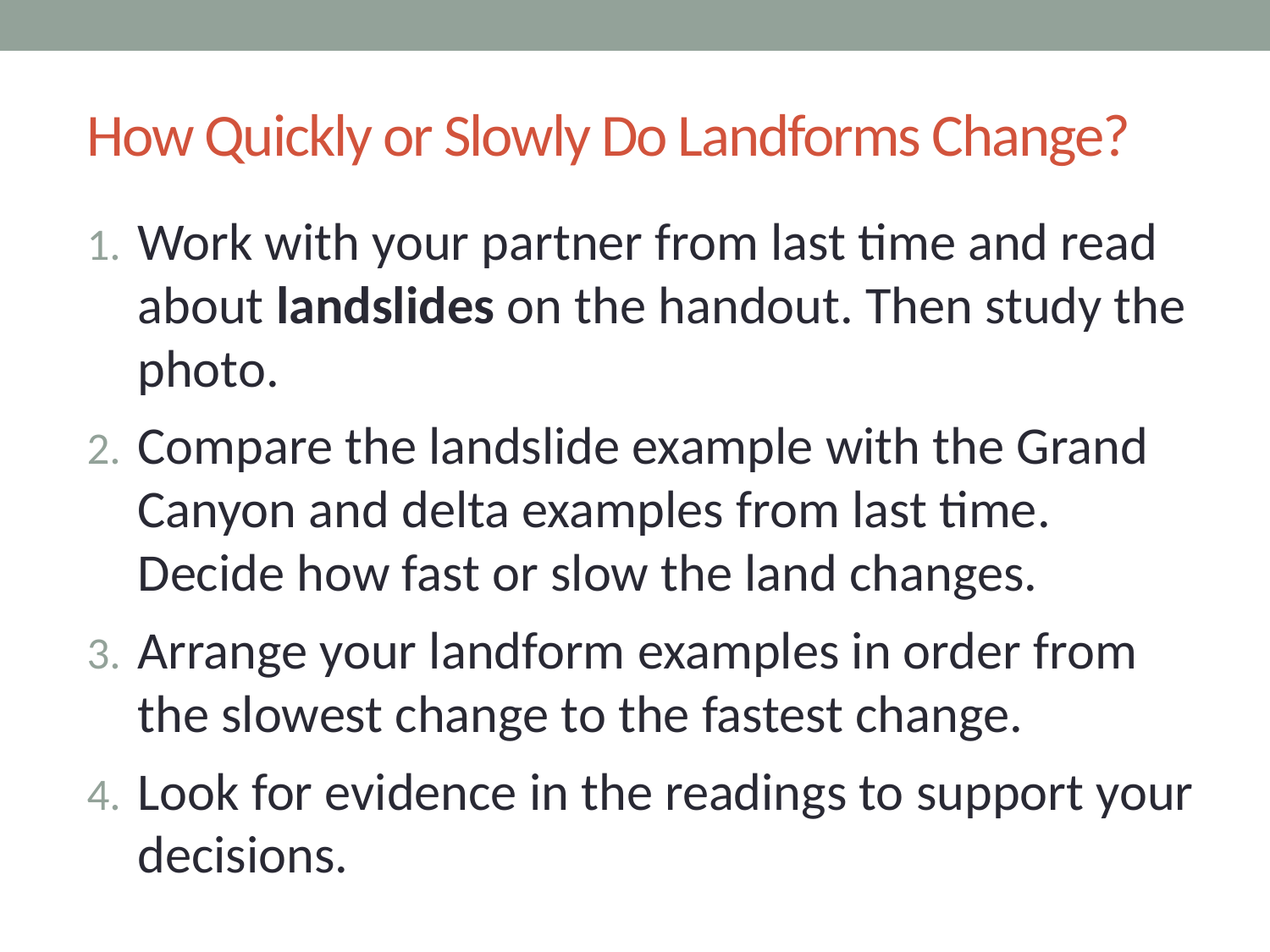

# How Quickly or Slowly Do Landforms Change?
Work with your partner from last time and read about landslides on the handout. Then study the photo.
Compare the landslide example with the Grand Canyon and delta examples from last time. Decide how fast or slow the land changes.
Arrange your landform examples in order from the slowest change to the fastest change.
Look for evidence in the readings to support your decisions.